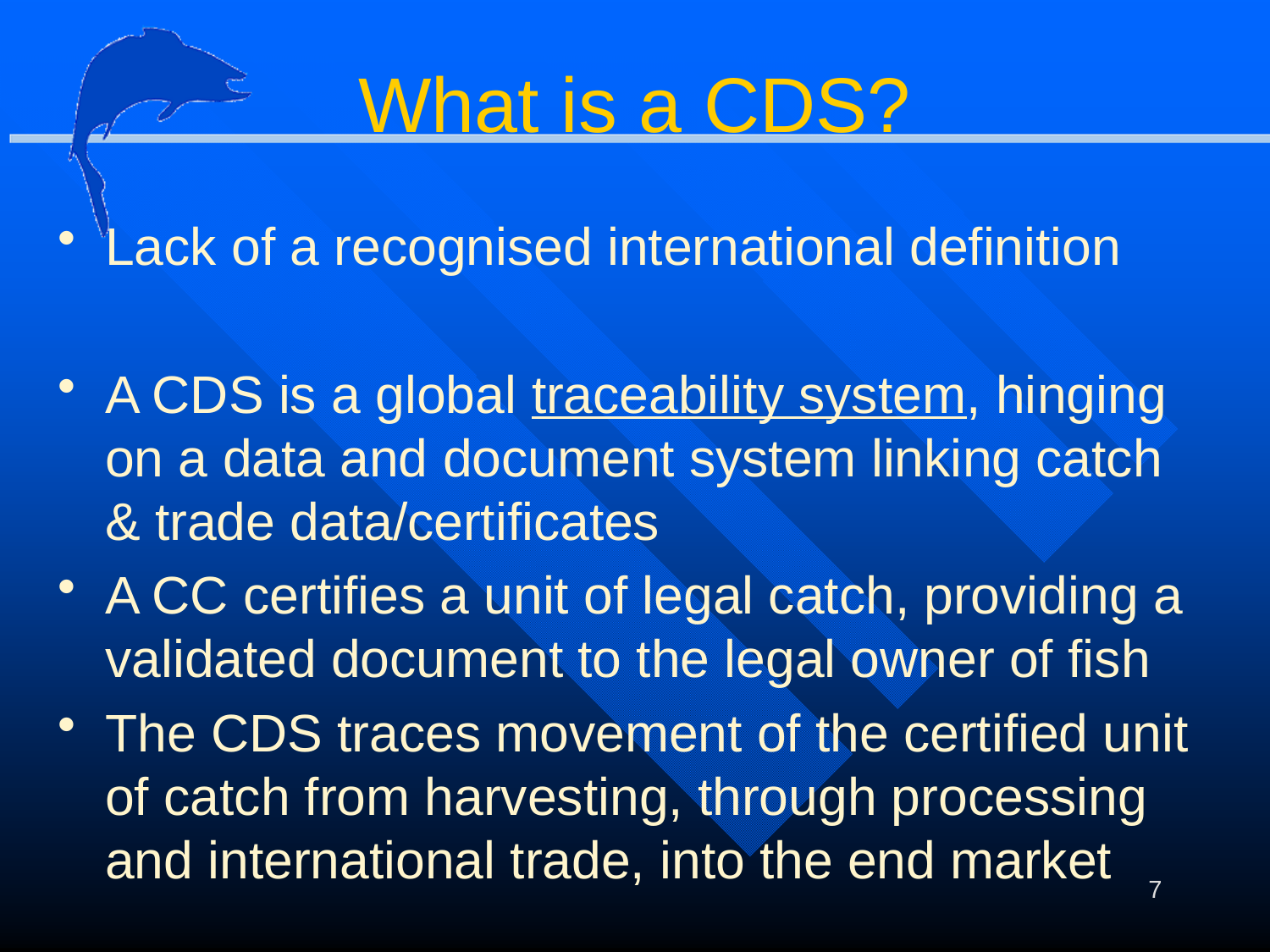

# What is a CDS?
Lack of a recognised international definition

A CDS is a global traceability system, hinging on a data and document system linking catch & trade data/certificates
A CC certifies a unit of legal catch, providing a validated document to the legal owner of fish
The CDS traces movement of the certified unit of catch from harvesting, through processing and international trade, into the end market

7